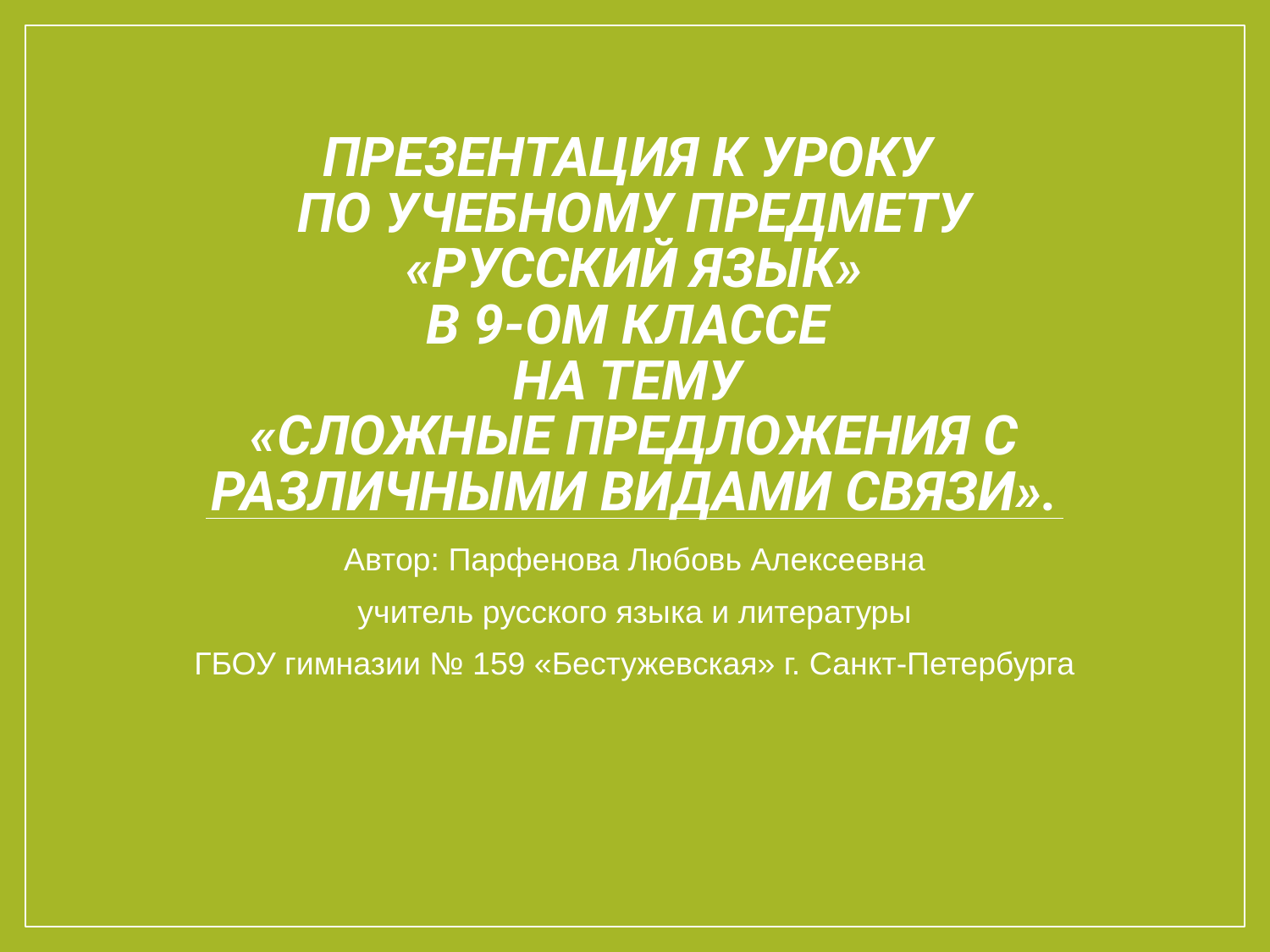

# Презентация к уроку по учебному предмету «Русский язык» в 9-ом классе на тему «Сложные предложения с различными видами связи».
Автор: Парфенова Любовь Алексеевна
учитель русского языка и литературы
ГБОУ гимназии № 159 «Бестужевская» г. Санкт-Петербурга